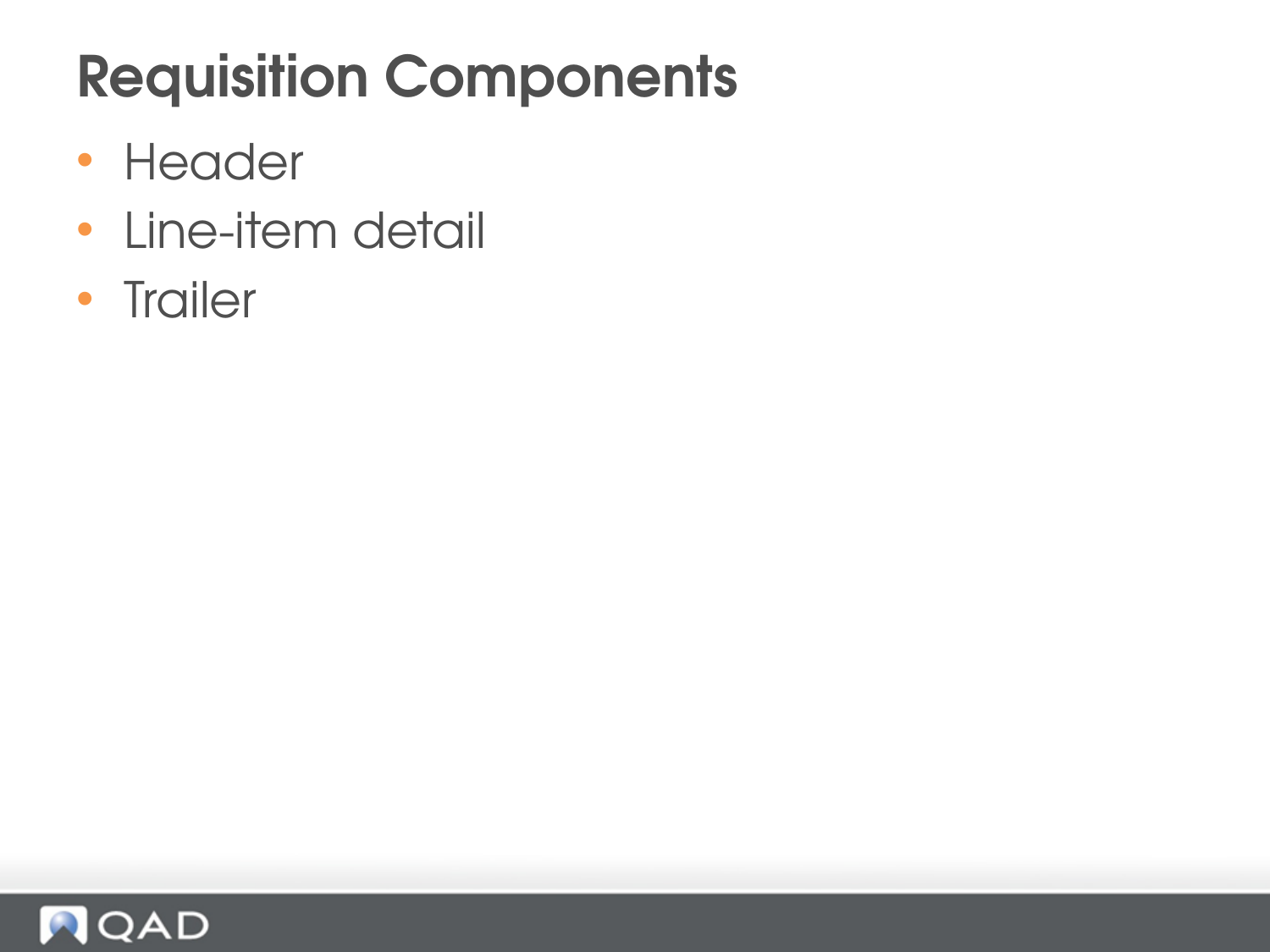

# Requisition Components
Header
Line-item detail
Trailer